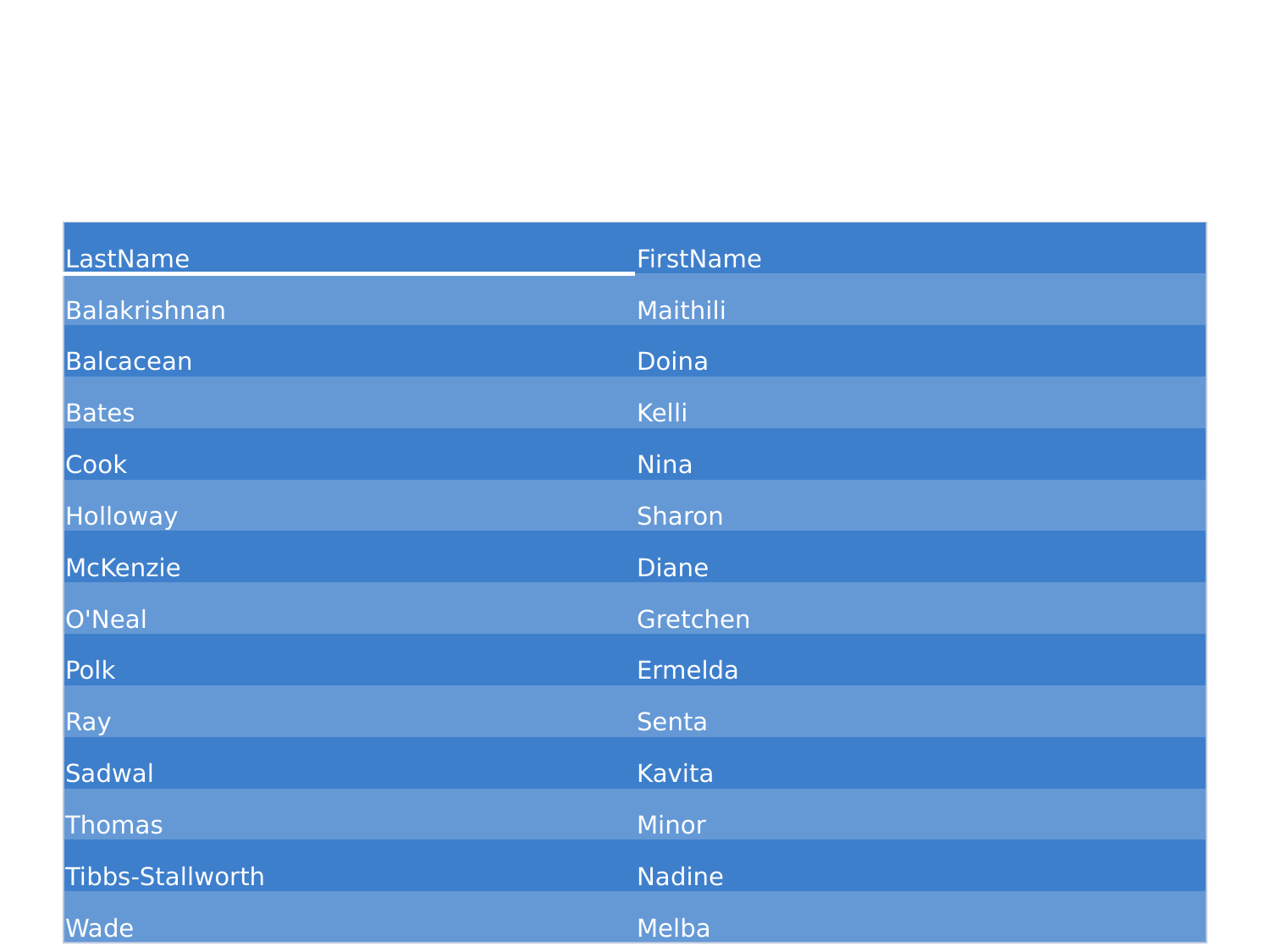

#
| LastName | FirstName |
| --- | --- |
| Balakrishnan | Maithili |
| Balcacean | Doina |
| Bates | Kelli |
| Cook | Nina |
| Holloway | Sharon |
| McKenzie | Diane |
| O'Neal | Gretchen |
| Polk | Ermelda |
| Ray | Senta |
| Sadwal | Kavita |
| Thomas | Minor |
| Tibbs-Stallworth | Nadine |
| Wade | Melba |